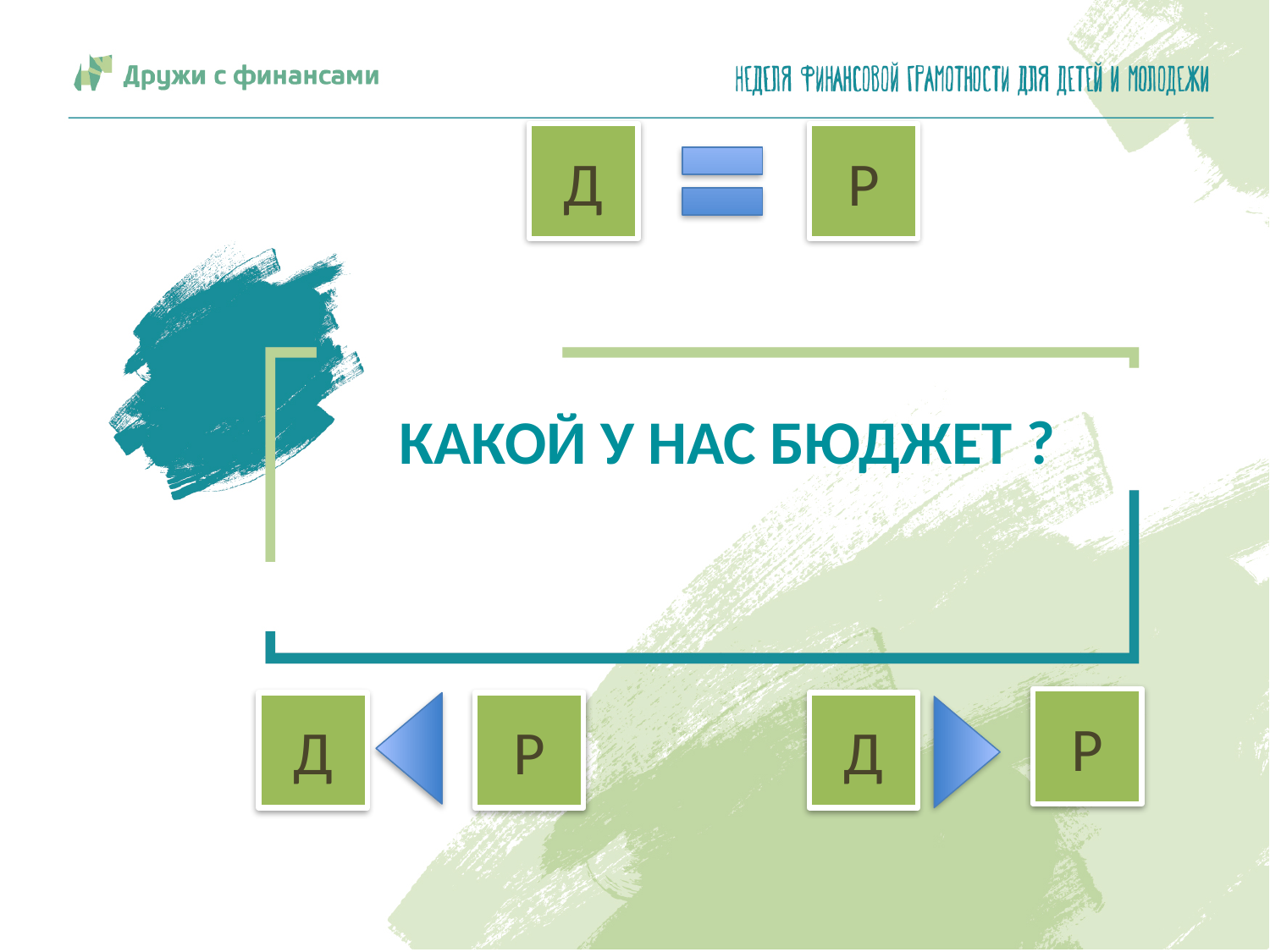

Д

Р
# Какой у нас Бюджет ?
Р
Д
Р
Д